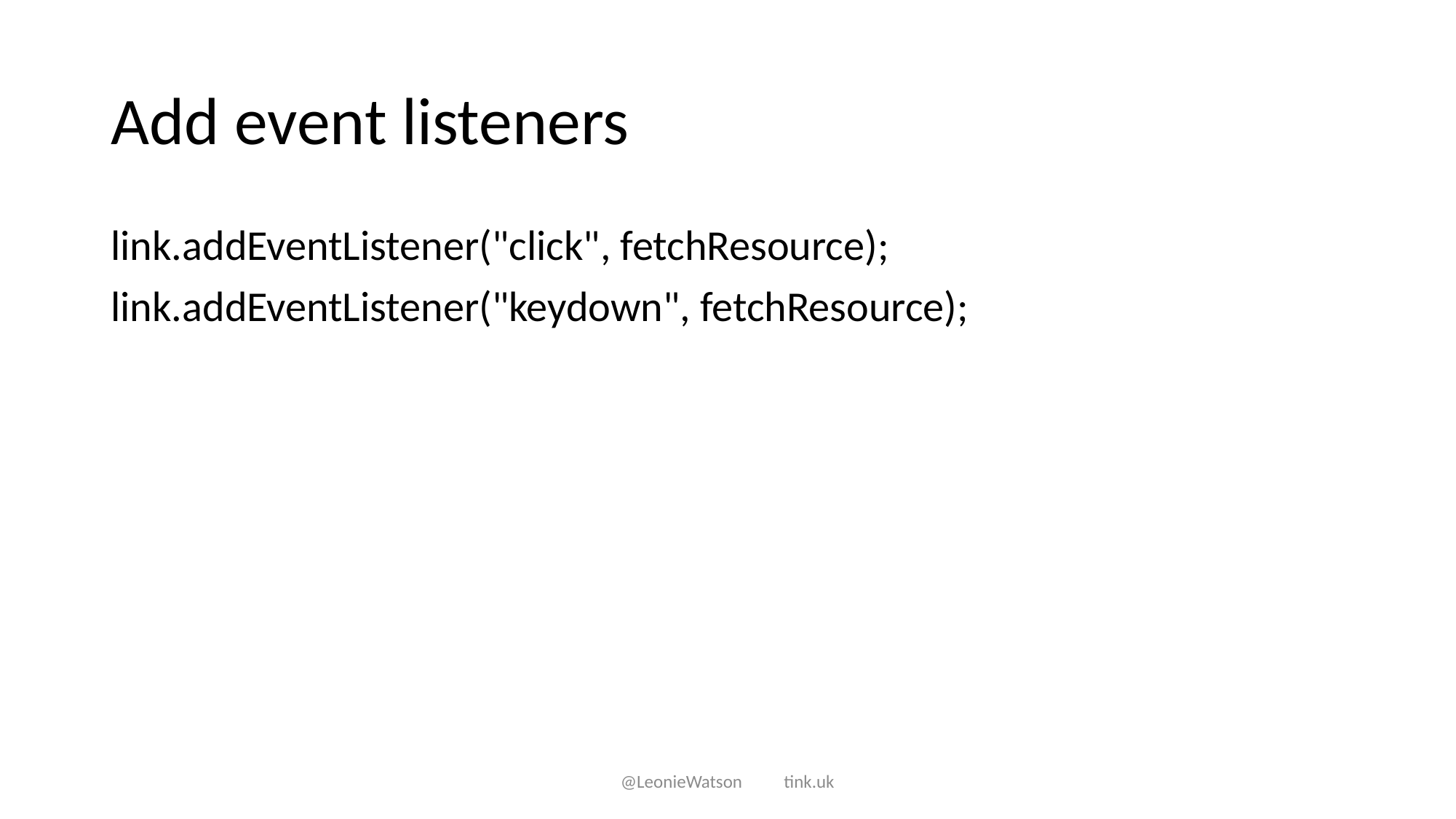

# Add event listeners
link.addEventListener("click", fetchResource);
link.addEventListener("keydown", fetchResource);
@LeonieWatson          tink.uk